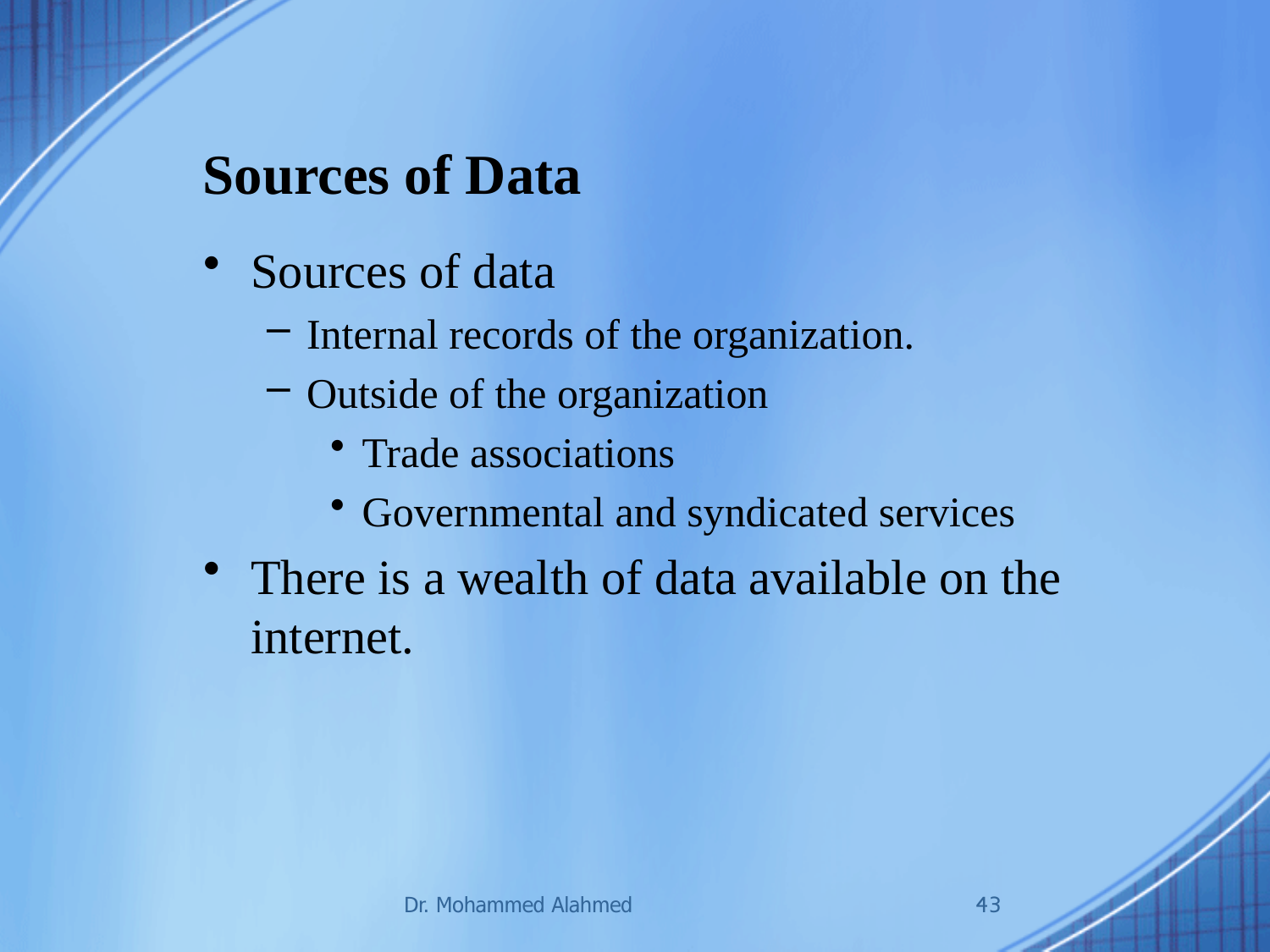

# Sources of Data
Sources of data
Internal records of the organization.
Outside of the organization
Trade associations
Governmental and syndicated services
There is a wealth of data available on the internet.
Dr. Mohammed Alahmed
43